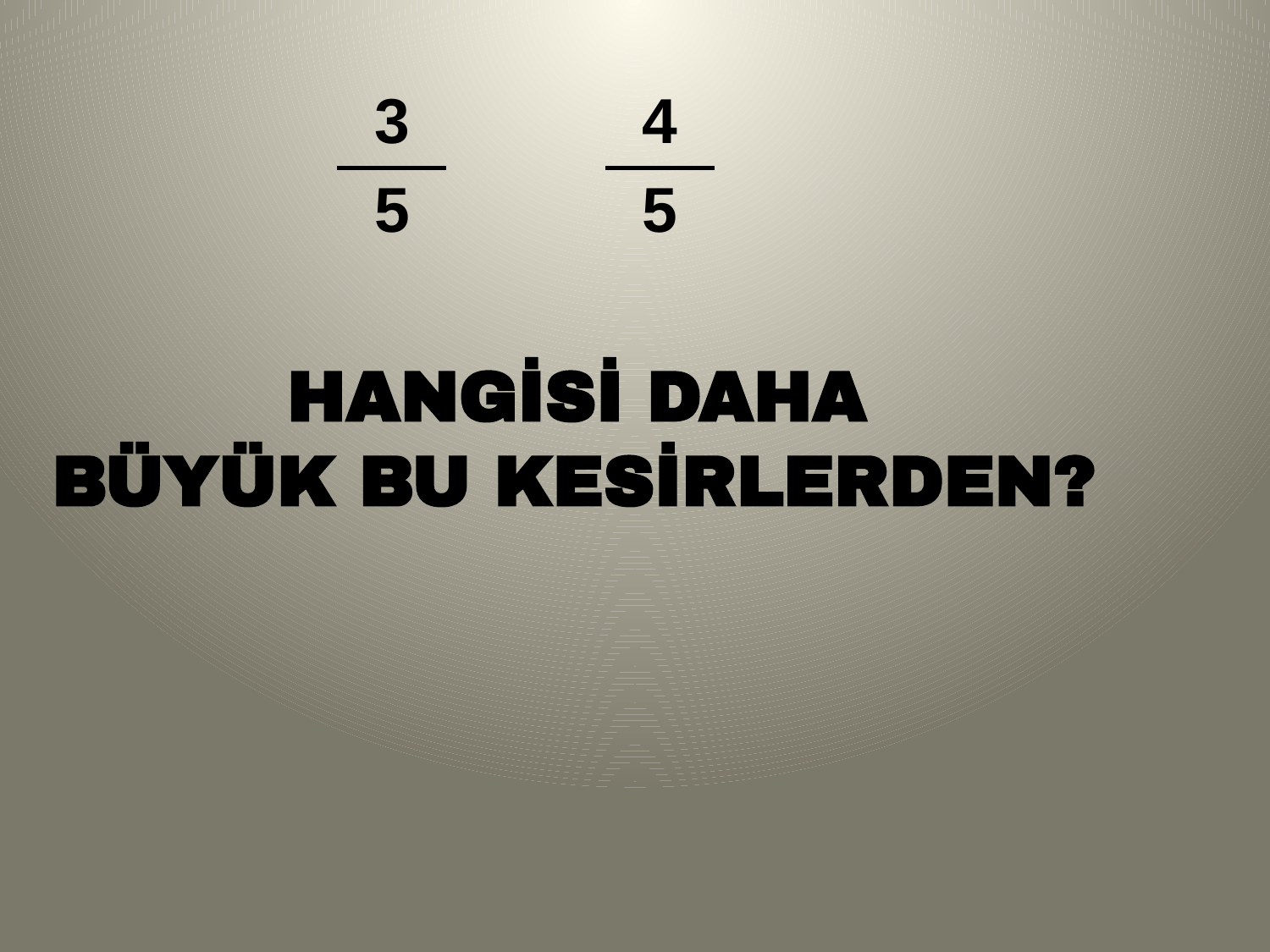

| 3 |
| --- |
| 5 |
| 4 |
| --- |
| 5 |

          HANGİSİ DAHA
BÜYÜK BU KESİRLERDEN?